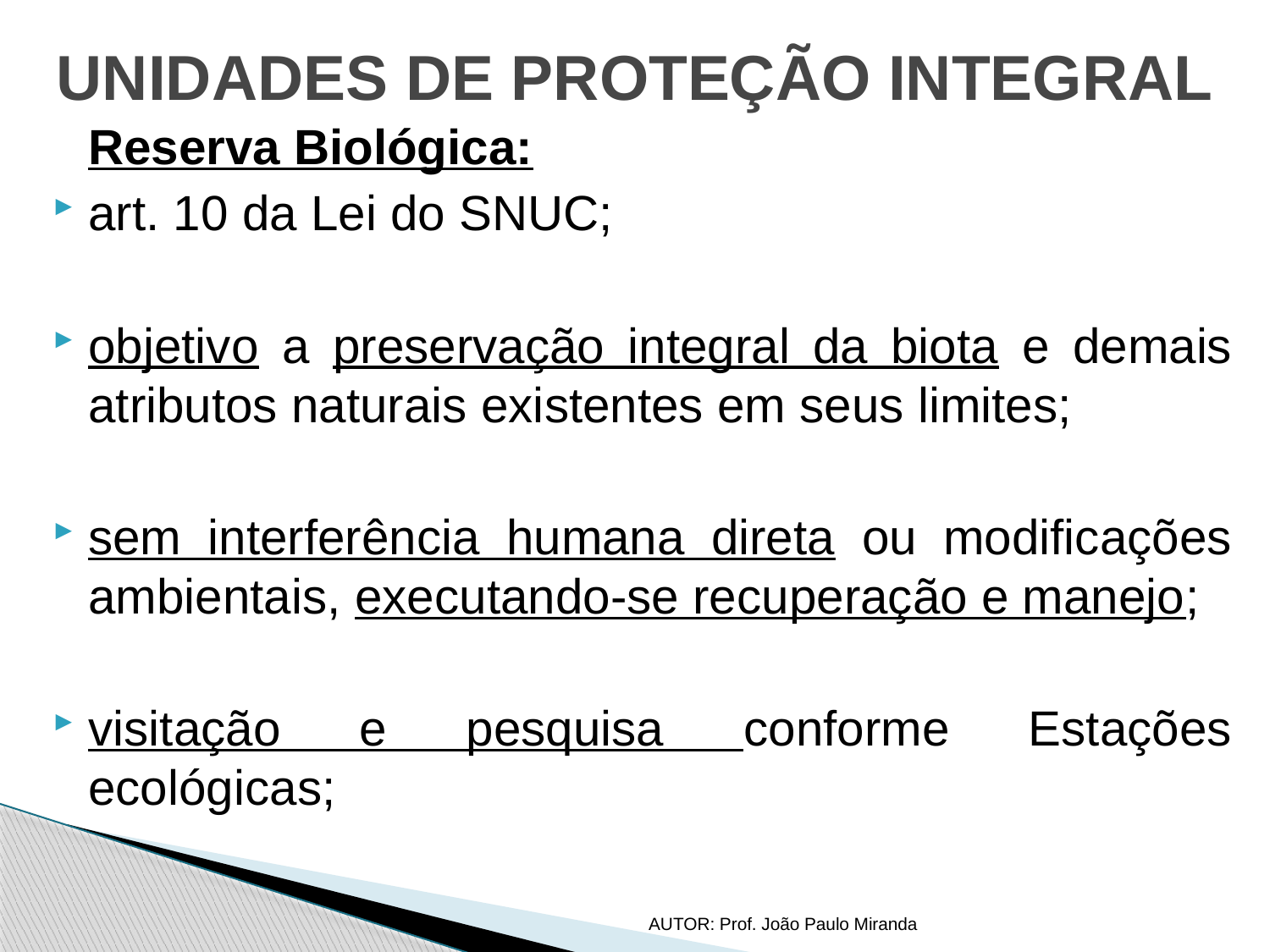

# UNIDADES DE PROTEÇÃO INTEGRAL
	Reserva Biológica:
art. 10 da Lei do SNUC;

objetivo a preservação integral da biota e demais atributos naturais existentes em seus limites;

sem interferência humana direta ou modificações ambientais, executando-se recuperação e manejo;

visitação e pesquisa conforme Estações ecológicas;
AUTOR: Prof. João Paulo Miranda